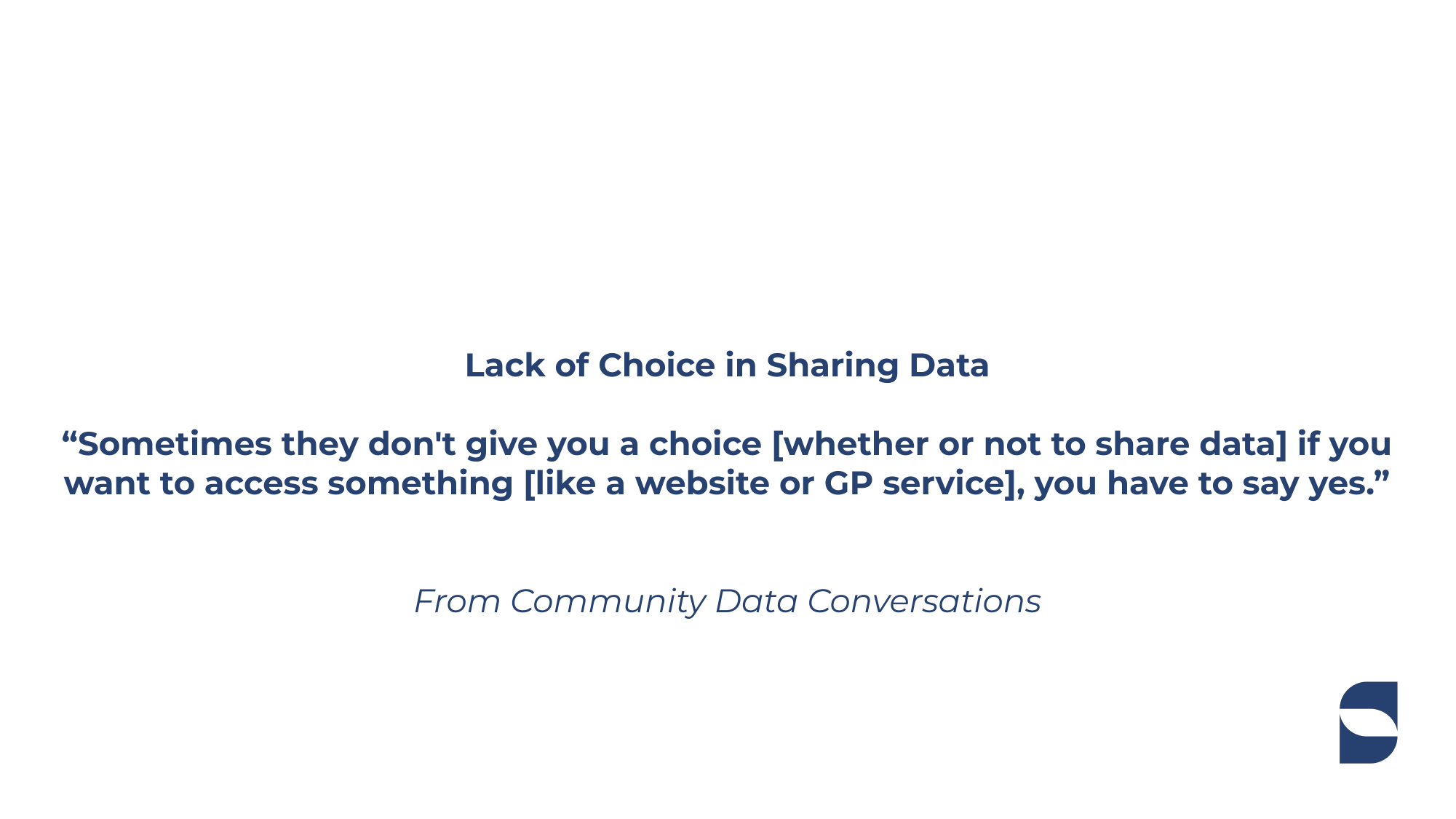

# Lack of Choice in Sharing Data “Sometimes they don't give you a choice [whether or not to share data] if you want to access something [like a website or GP service], you have to say yes.” From Community Data Conversations